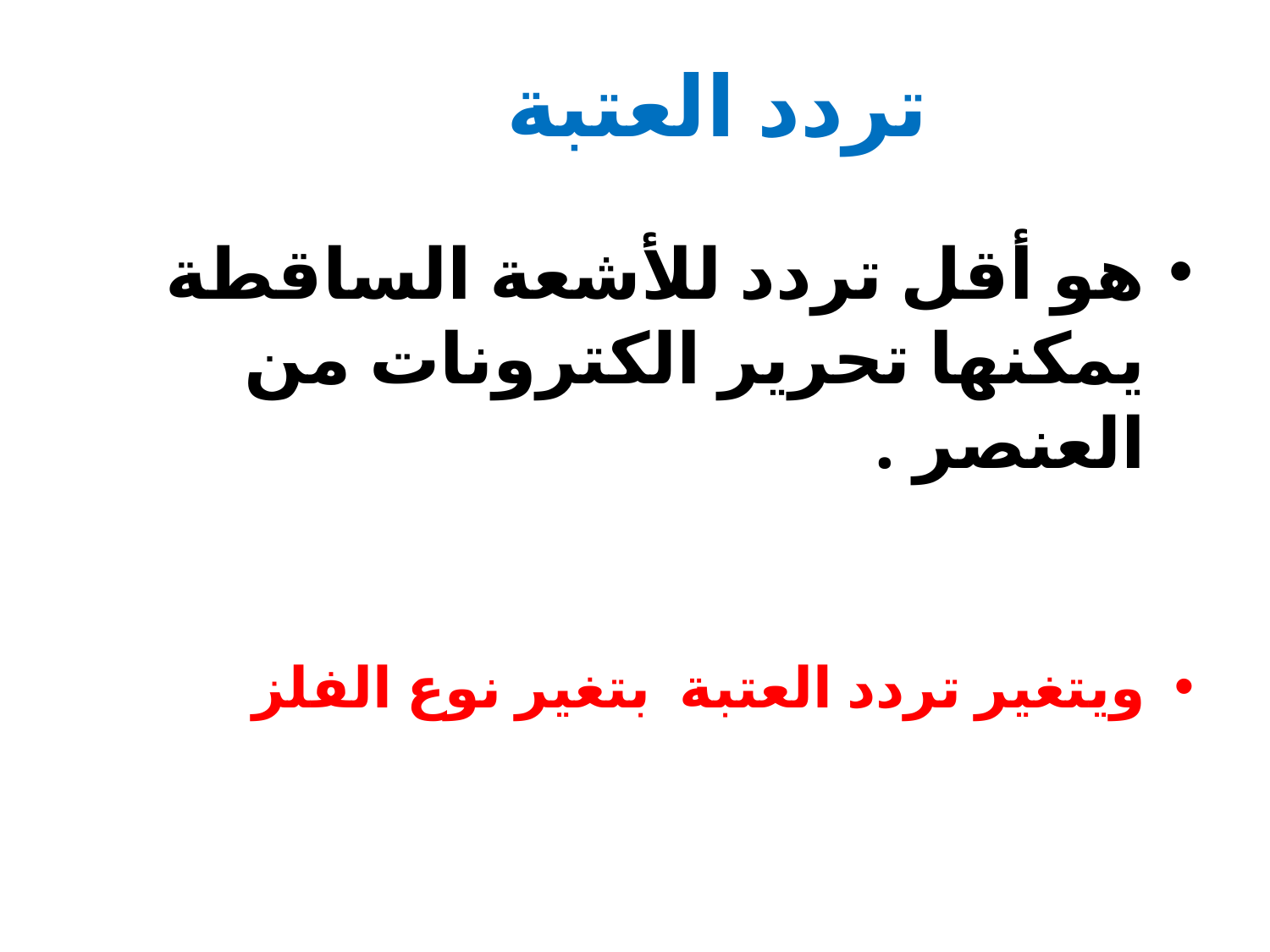

تردد العتبة
هو أقل تردد للأشعة الساقطة يمكنها تحرير الكترونات من العنصر .

ويتغير تردد العتبة  بتغير نوع الفلز